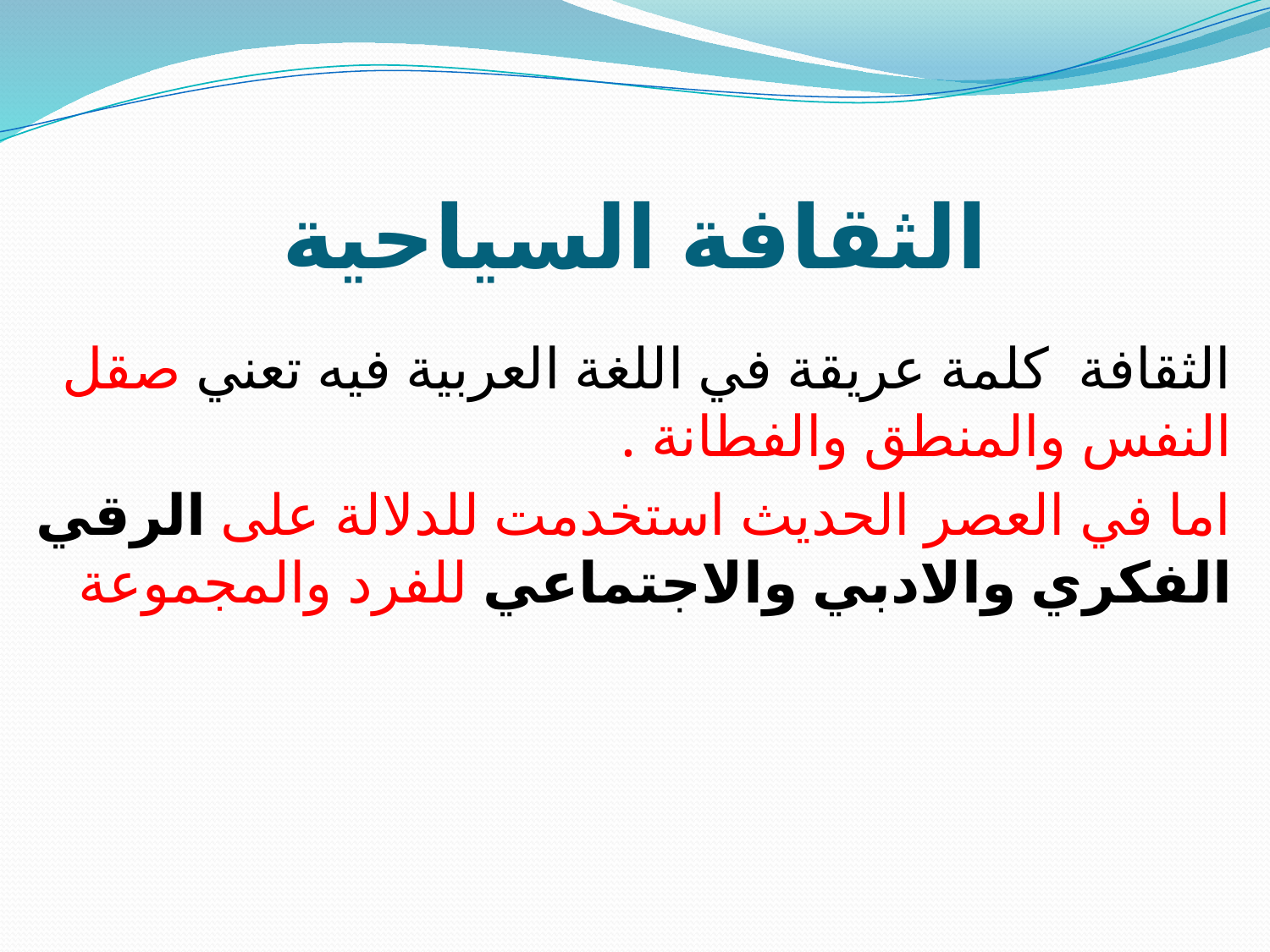

# الثقافة السياحية
الثقافة  كلمة عريقة في اللغة العربية فيه تعني صقل النفس والمنطق والفطانة .
اما في العصر الحديث استخدمت للدلالة على الرقي الفكري والادبي والاجتماعي للفرد والمجموعة